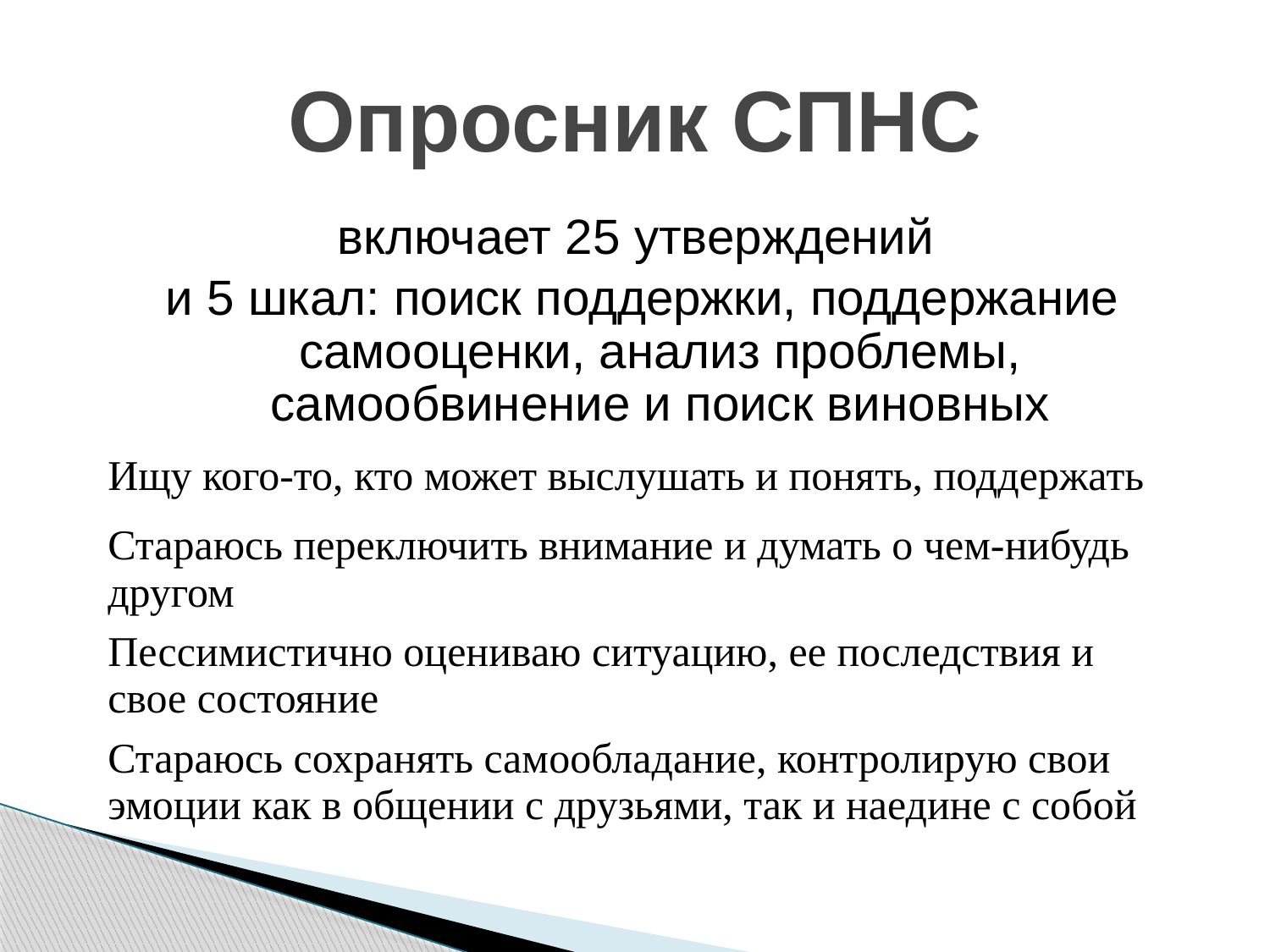

# Опросник СПНС
включает 25 утверждений
и 5 шкал: поиск поддержки, поддержание самооценки, анализ проблемы, самообвинение и поиск виновных
| Ищу кого-то, кто может выслушать и понять, поддержать |
| --- |
| Стараюсь переключить внимание и думать о чем-нибудь другом |
| Пессимистично оцениваю ситуацию, ее последствия и свое состояние |
| Стараюсь сохранять самообладание, контролирую свои эмоции как в общении с друзьями, так и наедине с собой |